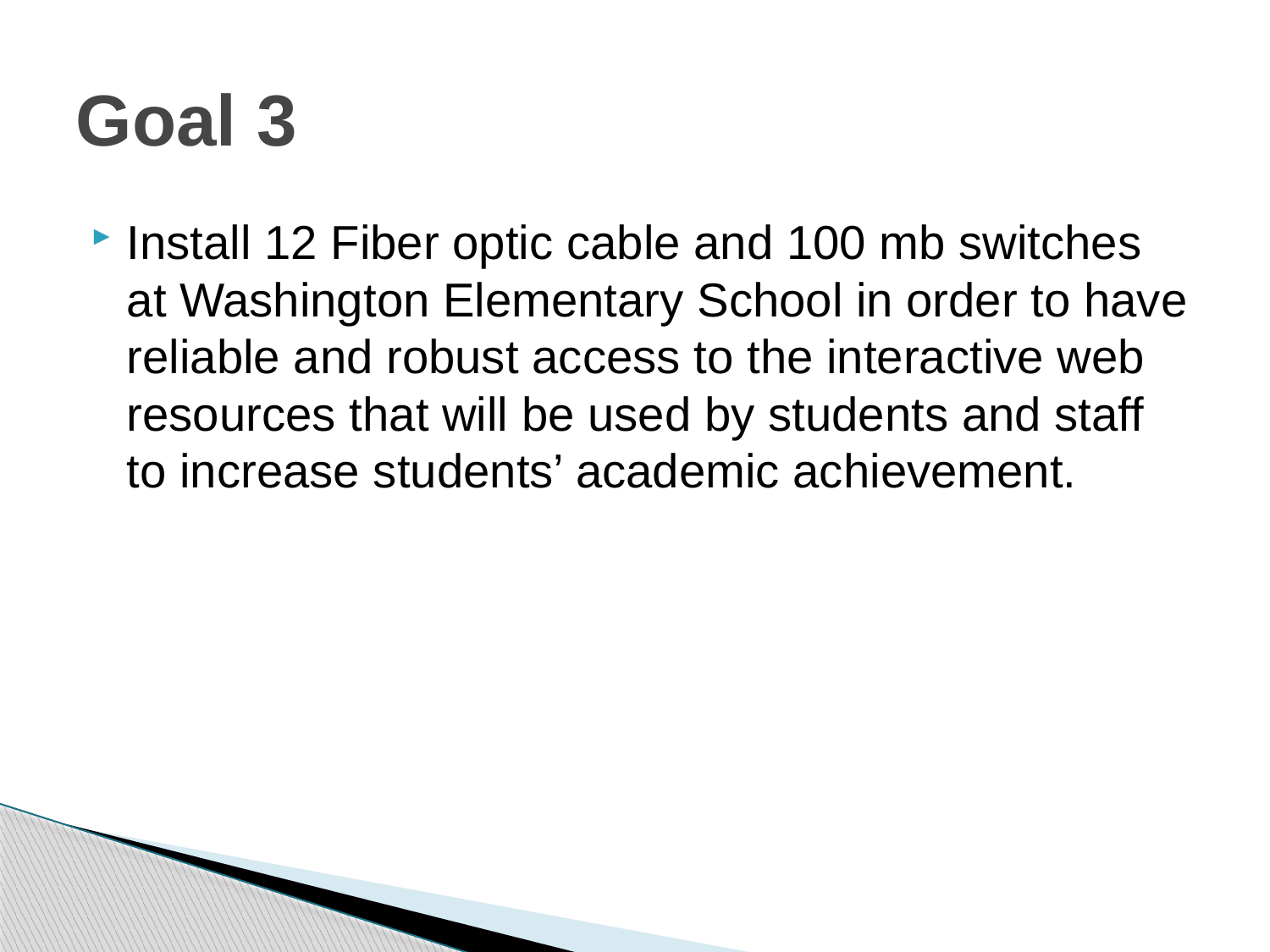

# Goal 3
Install 12 Fiber optic cable and 100 mb switches at Washington Elementary School in order to have reliable and robust access to the interactive web resources that will be used by students and staff to increase students’ academic achievement.